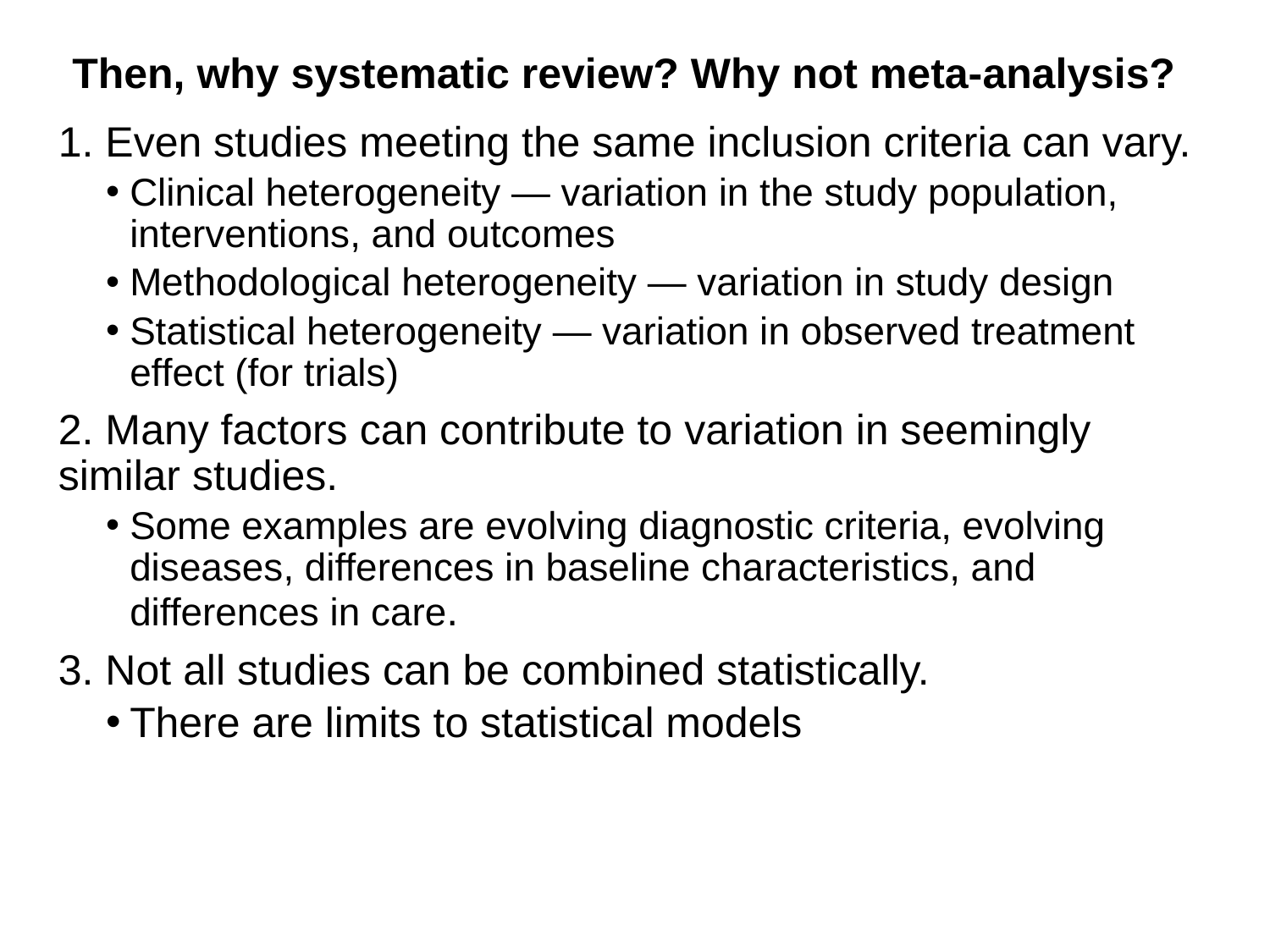

# Then, why systematic review? Why not meta-analysis?
1. Even studies meeting the same inclusion criteria can vary.
Clinical heterogeneity — variation in the study population, interventions, and outcomes
Methodological heterogeneity — variation in study design
Statistical heterogeneity — variation in observed treatment effect (for trials)
2. Many factors can contribute to variation in seemingly similar studies.
Some examples are evolving diagnostic criteria, evolving diseases, differences in baseline characteristics, and differences in care.
3. Not all studies can be combined statistically.
There are limits to statistical models